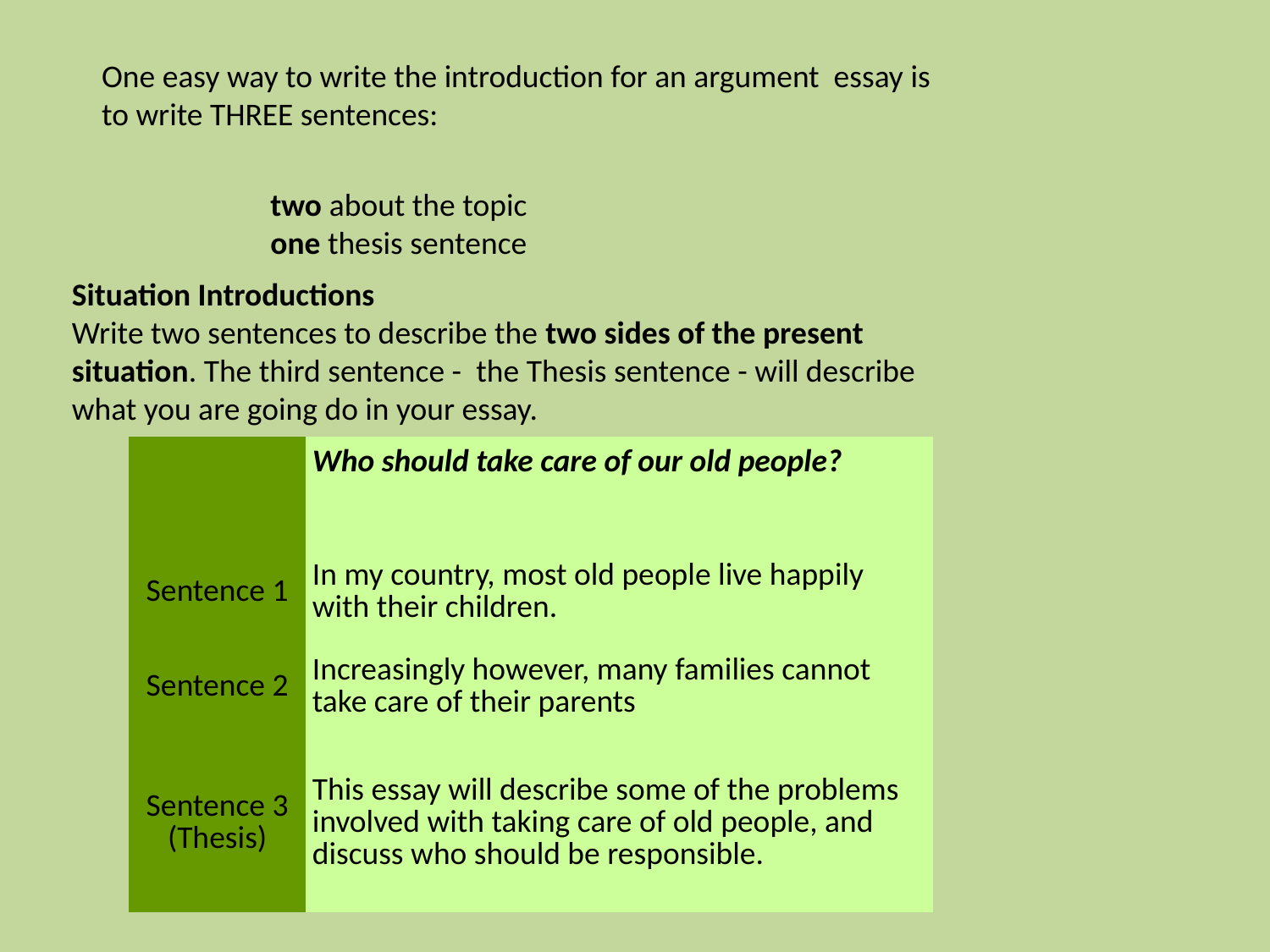

One easy way to write the introduction for an argument  essay is to write THREE sentences:
two about the topic
one thesis sentence
Situation Introductions
Write two sentences to describe the two sides of the present situation. The third sentence -  the Thesis sentence - will describe what you are going do in your essay.
|  | Who should take care of our old people? |
| --- | --- |
|  |  |
| Sentence 1 | In my country, most old people live happily with their children. |
| Sentence 2 | Increasingly however, many families cannot take care of their parents |
| Sentence 3 (Thesis) | This essay will describe some of the problems involved with taking care of old people, and discuss who should be responsible. |